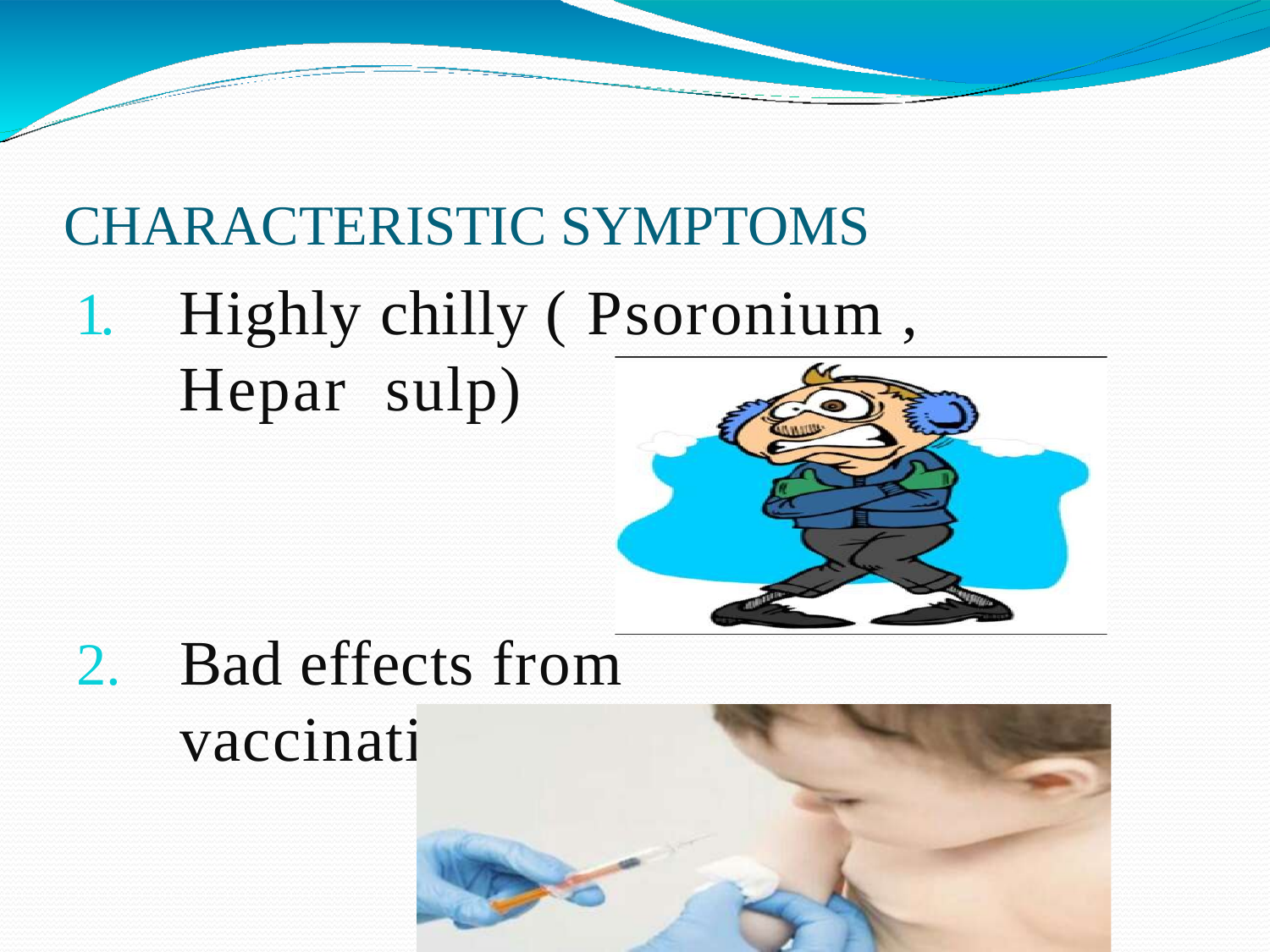

# CHARACTERISTIC SYMPTOMS
1.	Highly chilly ( Psoronium , Hepar  sulp)

2.	Bad effects from vaccinations  (Thuja)